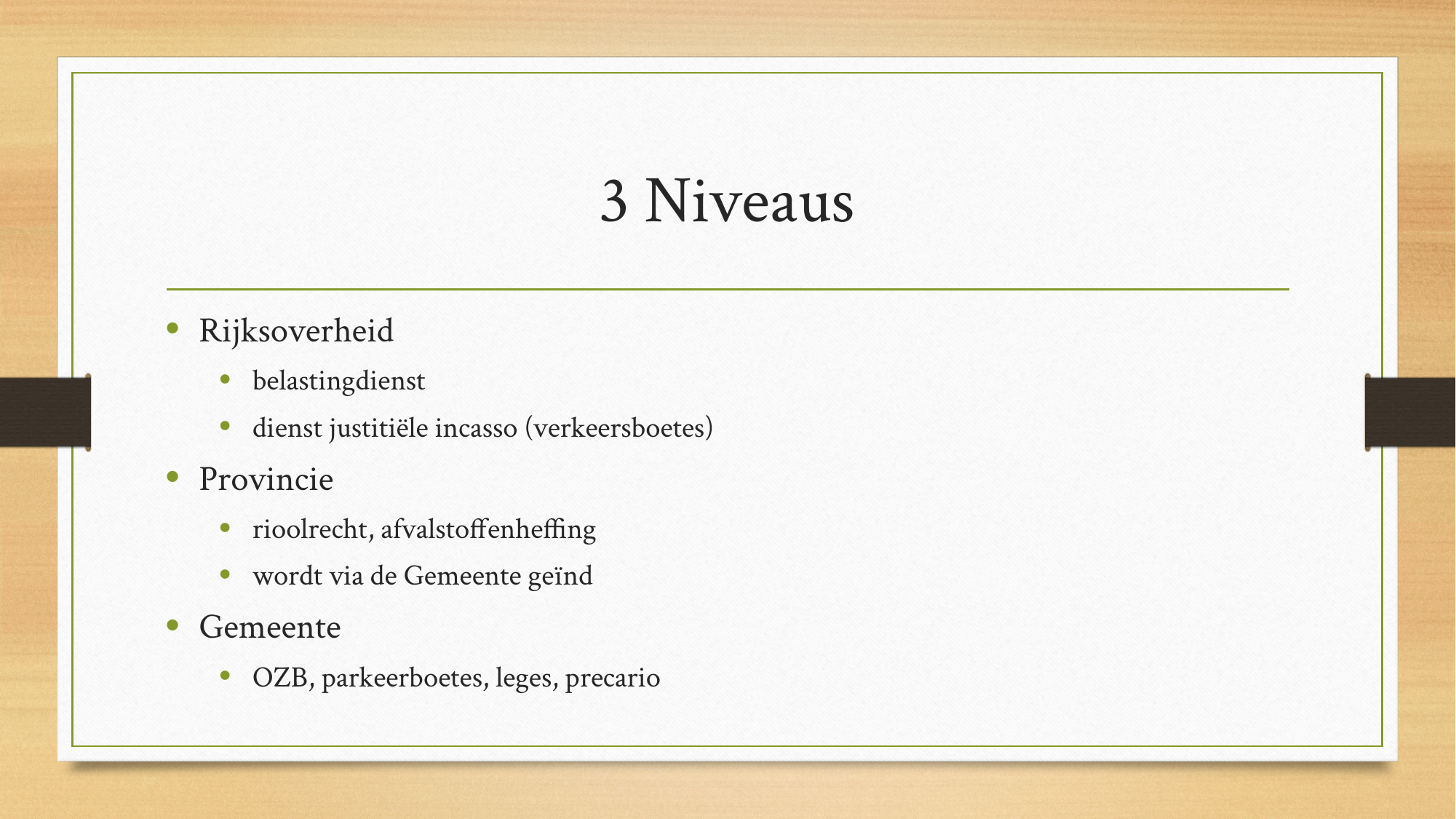

# 3 Niveaus
Rijksoverheid
belastingdienst
dienst justitiële incasso (verkeersboetes)
Provincie
rioolrecht, afvalstoffenheffing
wordt via de Gemeente geïnd
Gemeente
OZB, parkeerboetes, leges, precario